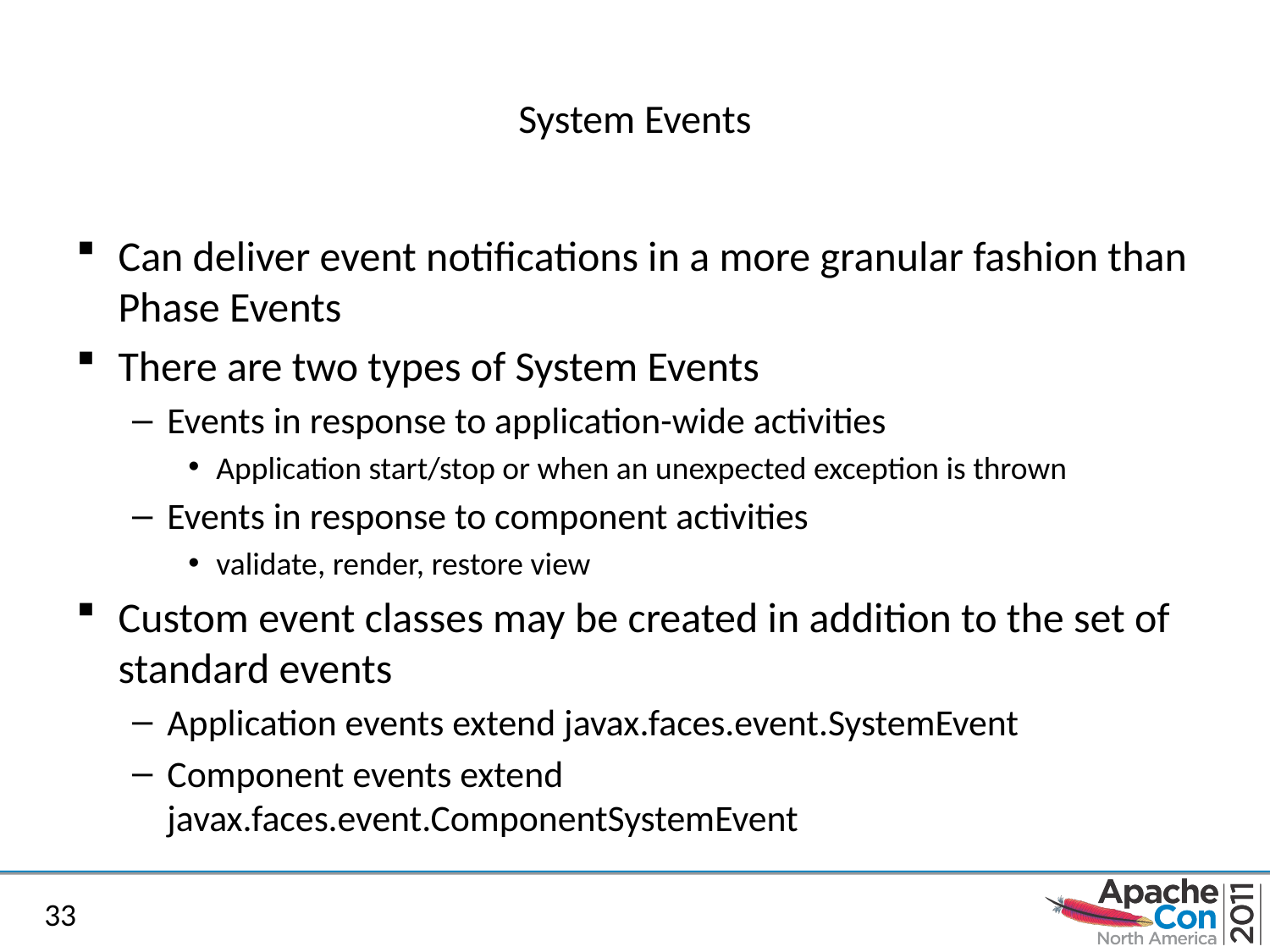

# System Events
Can deliver event notifications in a more granular fashion than Phase Events
There are two types of System Events
Events in response to application-wide activities
Application start/stop or when an unexpected exception is thrown
Events in response to component activities
validate, render, restore view
Custom event classes may be created in addition to the set of standard events
Application events extend javax.faces.event.SystemEvent
Component events extend javax.faces.event.ComponentSystemEvent